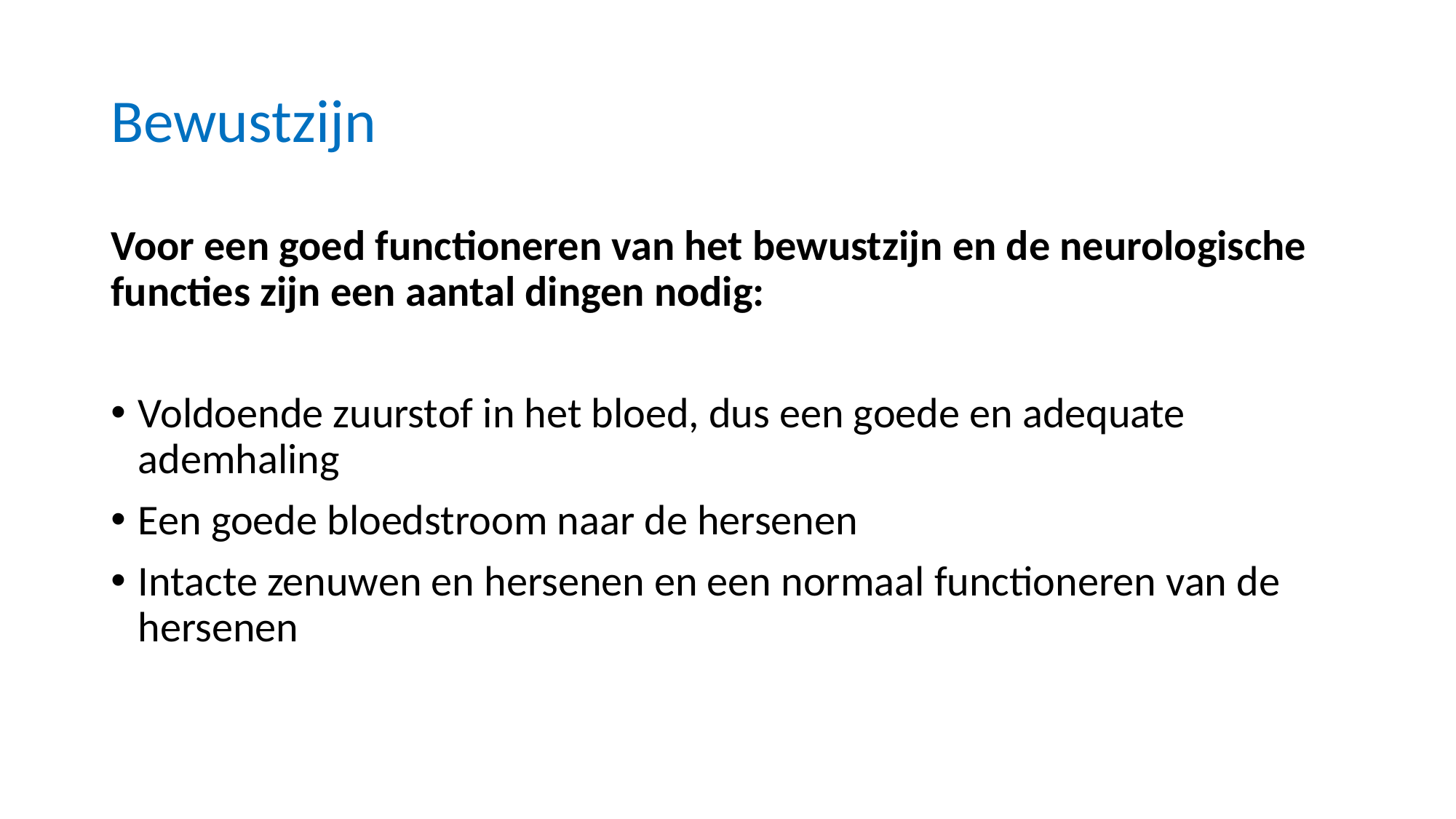

# Bewustzijn
Voor een goed functioneren van het bewustzijn en de neurologische functies zijn een aantal dingen nodig:

Voldoende zuurstof in het bloed, dus een goede en adequate ademhaling
Een goede bloedstroom naar de hersenen
Intacte zenuwen en hersenen en een normaal functioneren van de hersenen